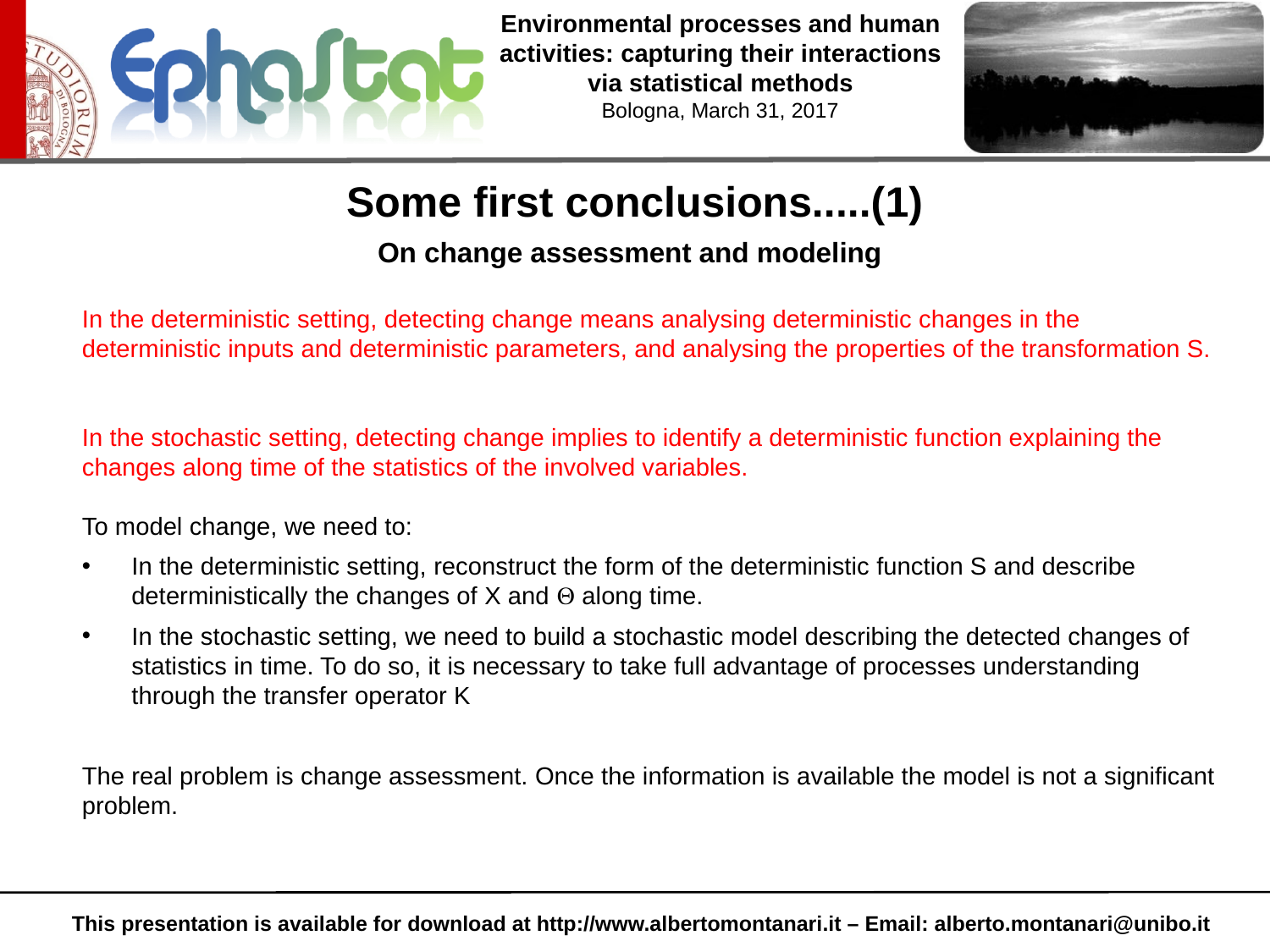

Some first conclusions.....(1)
On change assessment and modeling
In the deterministic setting, detecting change means analysing deterministic changes in the deterministic inputs and deterministic parameters, and analysing the properties of the transformation S.
In the stochastic setting, detecting change implies to identify a deterministic function explaining the changes along time of the statistics of the involved variables.
To model change, we need to:
In the deterministic setting, reconstruct the form of the deterministic function S and describe deterministically the changes of X and Θ along time.
In the stochastic setting, we need to build a stochastic model describing the detected changes of statistics in time. To do so, it is necessary to take full advantage of processes understanding through the transfer operator K

The real problem is change assessment. Once the information is available the model is not a significant problem.